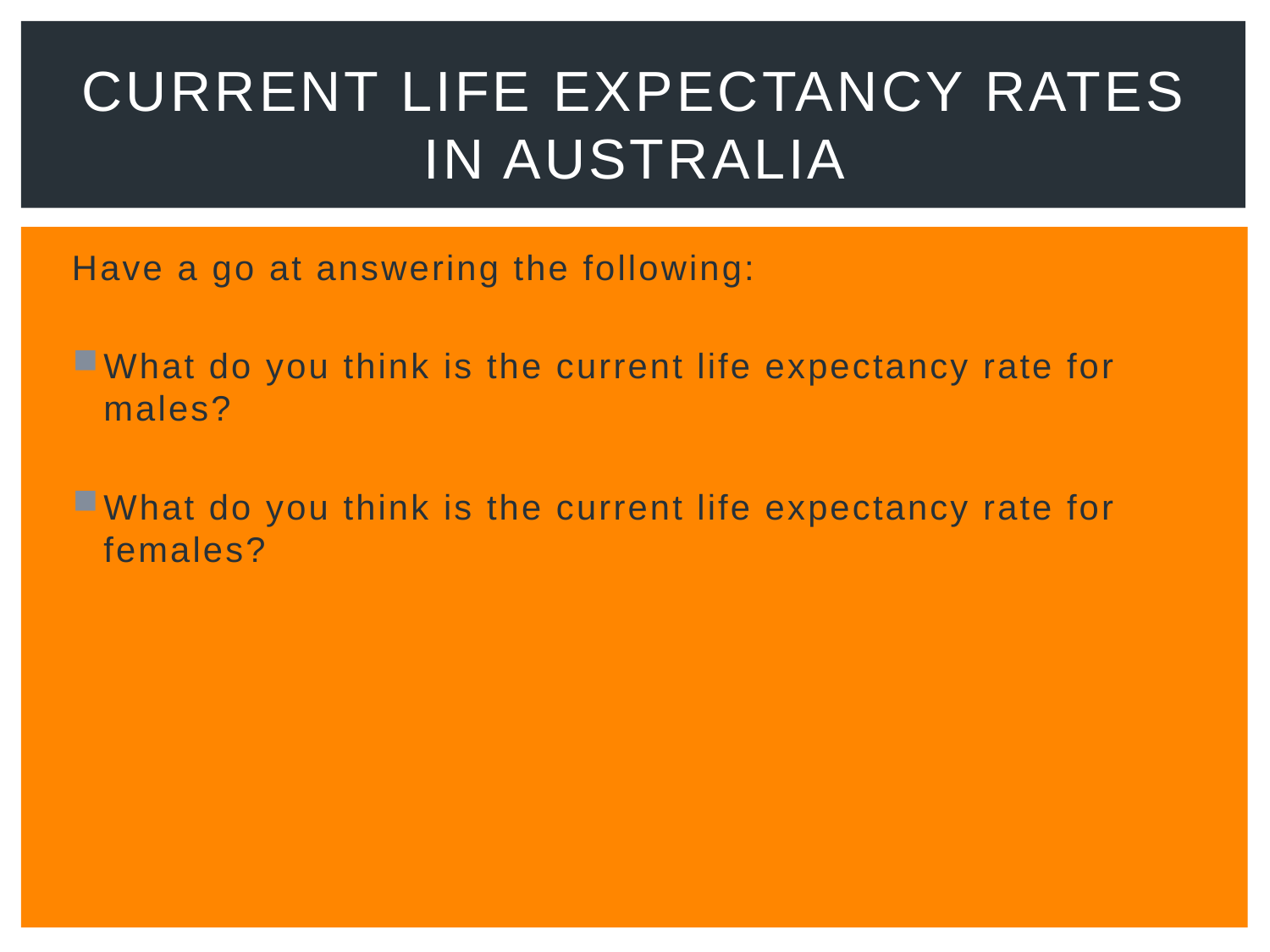

# CURRENT LIFE EXPECTANCY RATES IN australia
Have a go at answering the following:

What do you think is the current life expectancy rate for males?

What do you think is the current life expectancy rate for females?